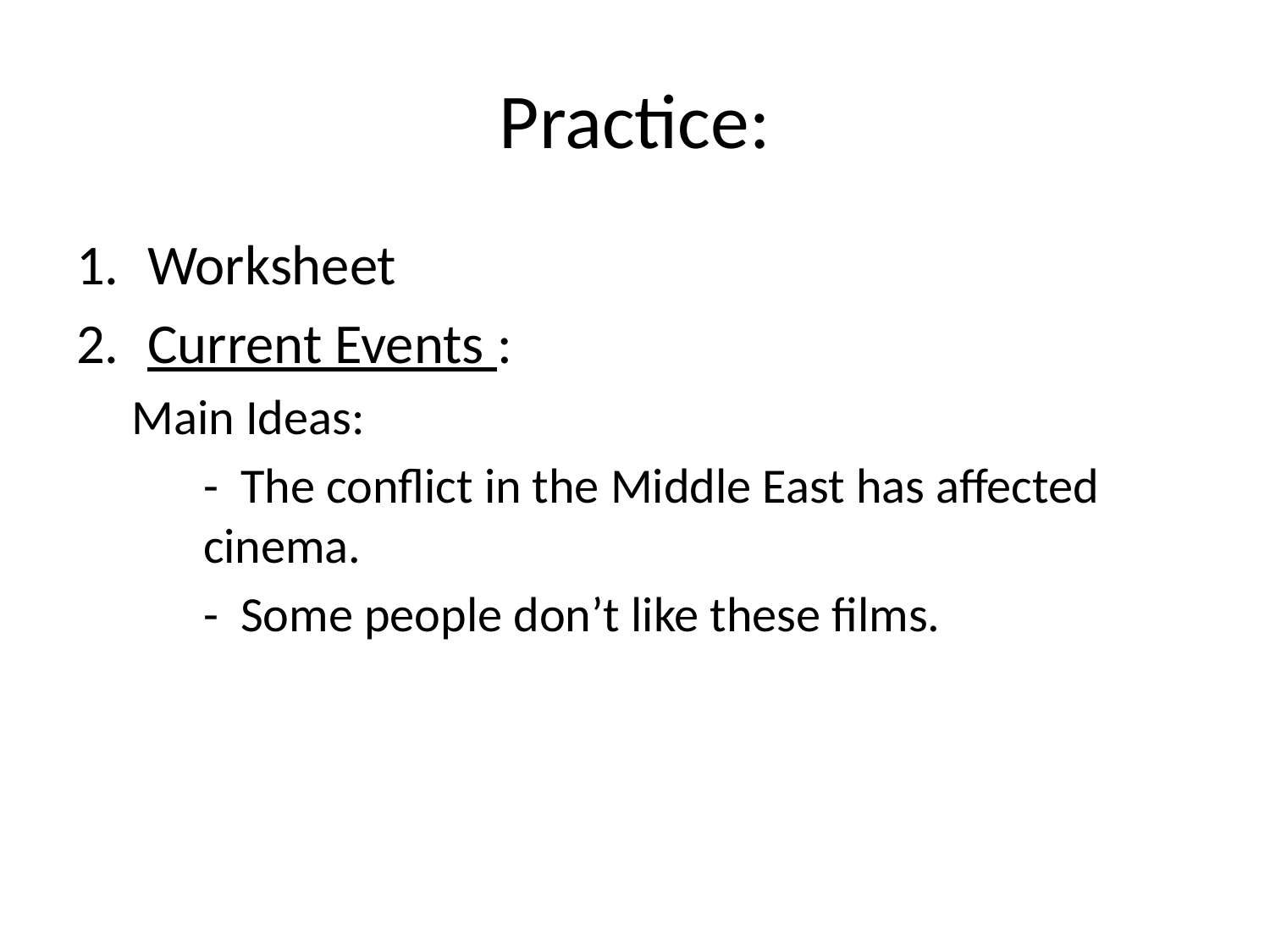

# Practice:
Worksheet
Current Events :
Main Ideas:
	-  The conflict in the Middle East has affected cinema.
	-  Some people don’t like these films.